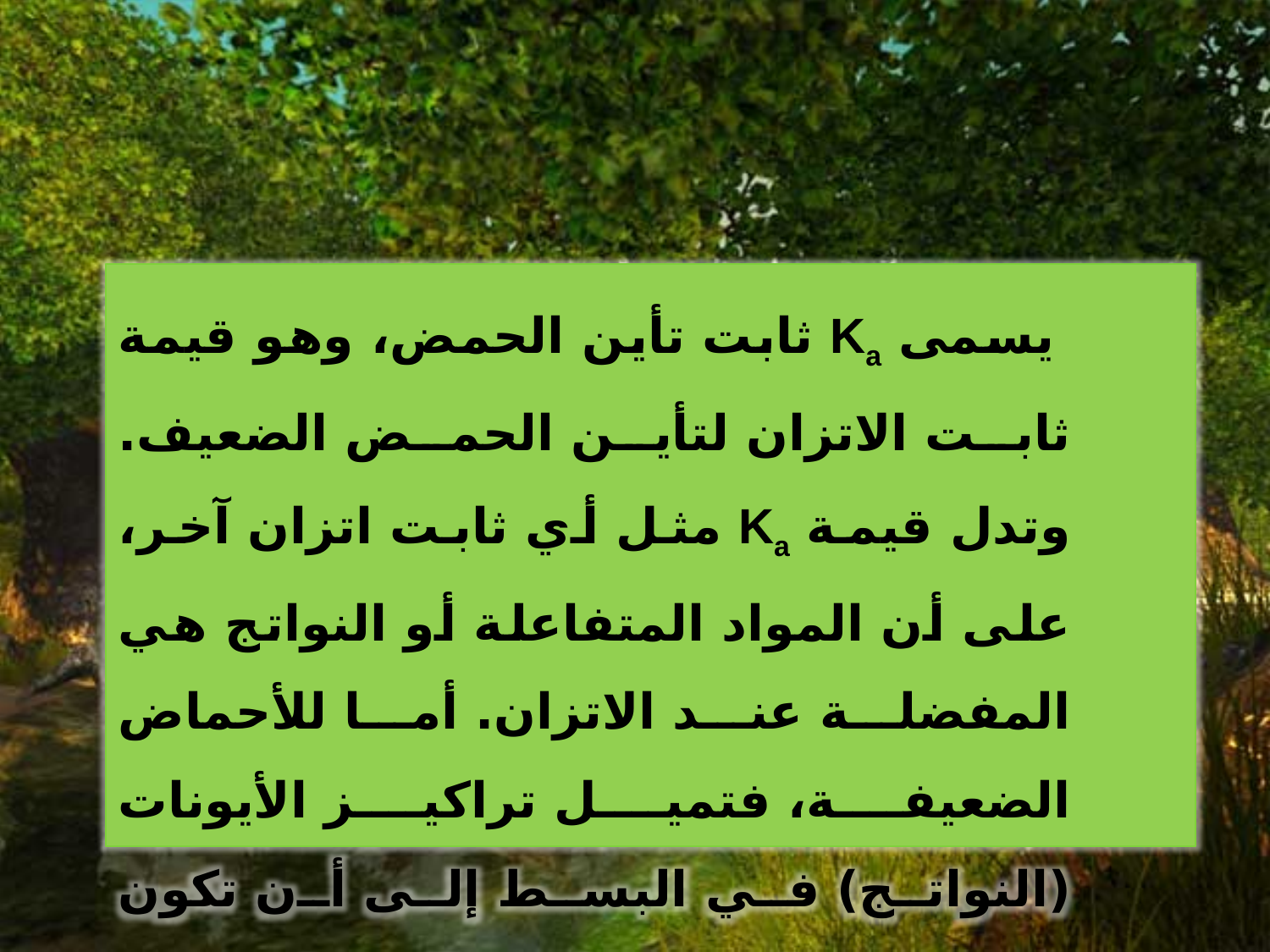

يسمى Ka ثابت تأين الحمض، وهو قيمة ثابت الاتزان لتأين الحمض الضعيف. وتدل قيمة Ka مثل أي ثابت اتزان آخر، على أن المواد المتفاعلة أو النواتج هي المفضلة عند الاتزان. أما للأحماض الضعيفة، فتميل تراكيز الأيونات (النواتج) في البسط إلى أن تكون صغيرة مقارنة بتركيز الجزيئات غير المتأينة (المواد المتفاعلة) في المقام..